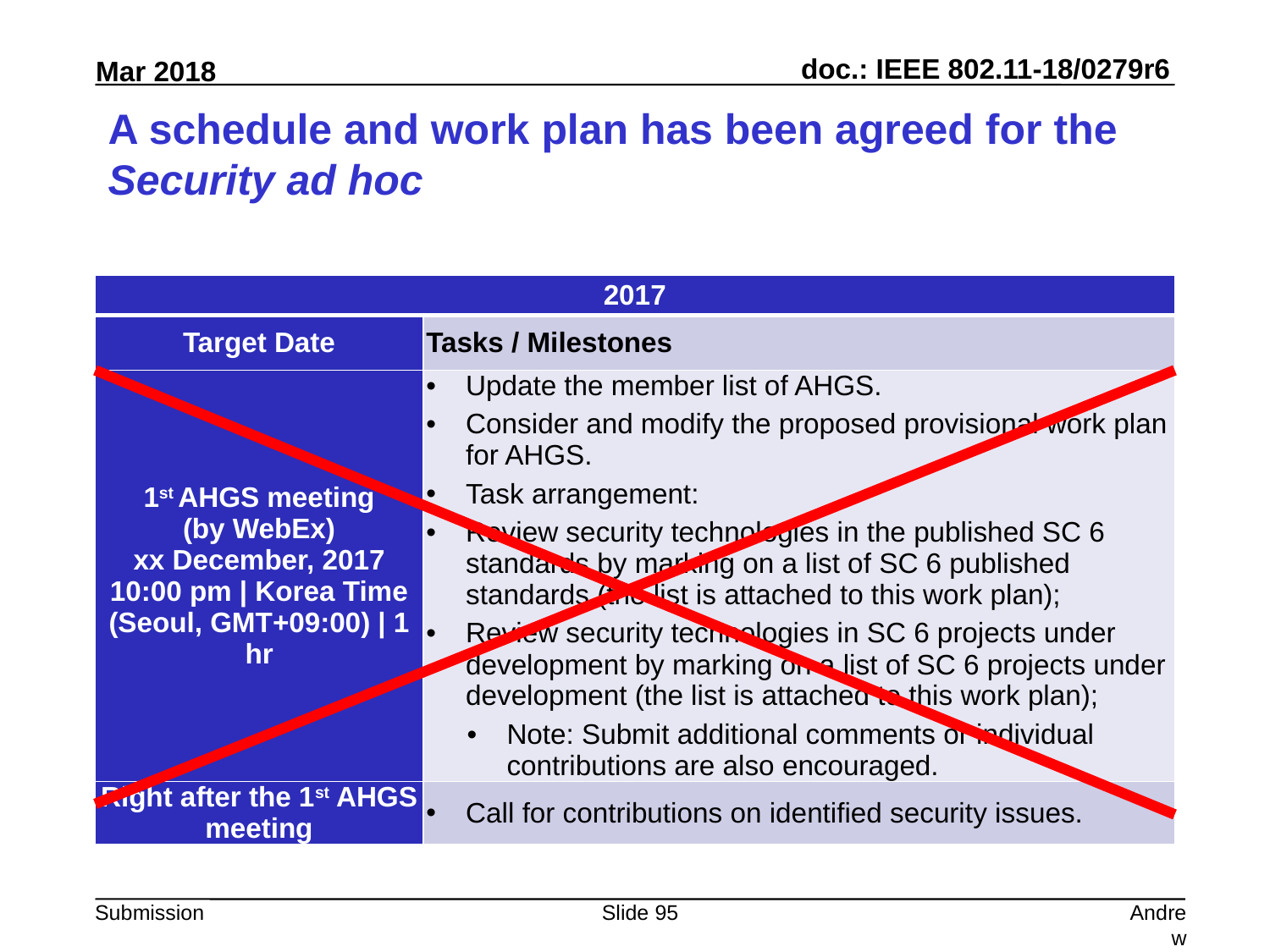

# A schedule and work plan has been agreed for the Security ad hoc
| 2017 |  |
| --- | --- |
| Target Date | Tasks / Milestones |
| 1st AHGS meeting (by WebEx) xx December, 2017 10:00 pm | Korea Time (Seoul, GMT+09:00) | 1 hr | Update the member list of AHGS. Consider and modify the proposed provisional work plan for AHGS. Task arrangement: Review security technologies in the published SC 6 standards by marking on a list of SC 6 published standards (the list is attached to this work plan); Review security technologies in SC 6 projects under development by marking on a list of SC 6 projects under development (the list is attached to this work plan); Note: Submit additional comments or individual contributions are also encouraged. |
| Right after the 1st AHGS meeting | Call for contributions on identified security issues. |
Slide 95
Andrew Myles, Cisco